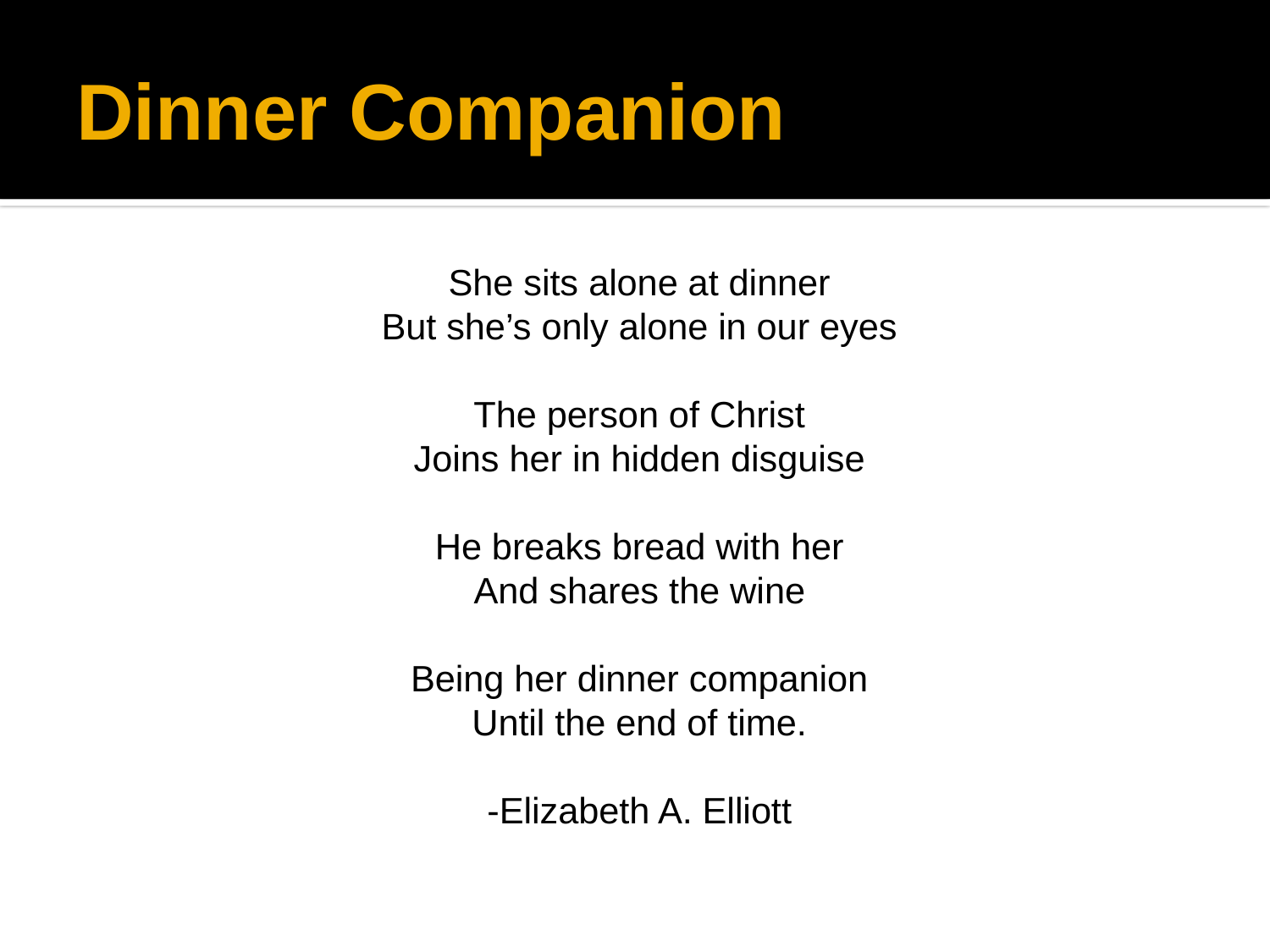

# Dinner Companion
She sits alone at dinner
But she’s only alone in our eyes

The person of Christ
Joins her in hidden disguise

He breaks bread with her
And shares the wine

Being her dinner companion
Until the end of time.

-Elizabeth A. Elliott